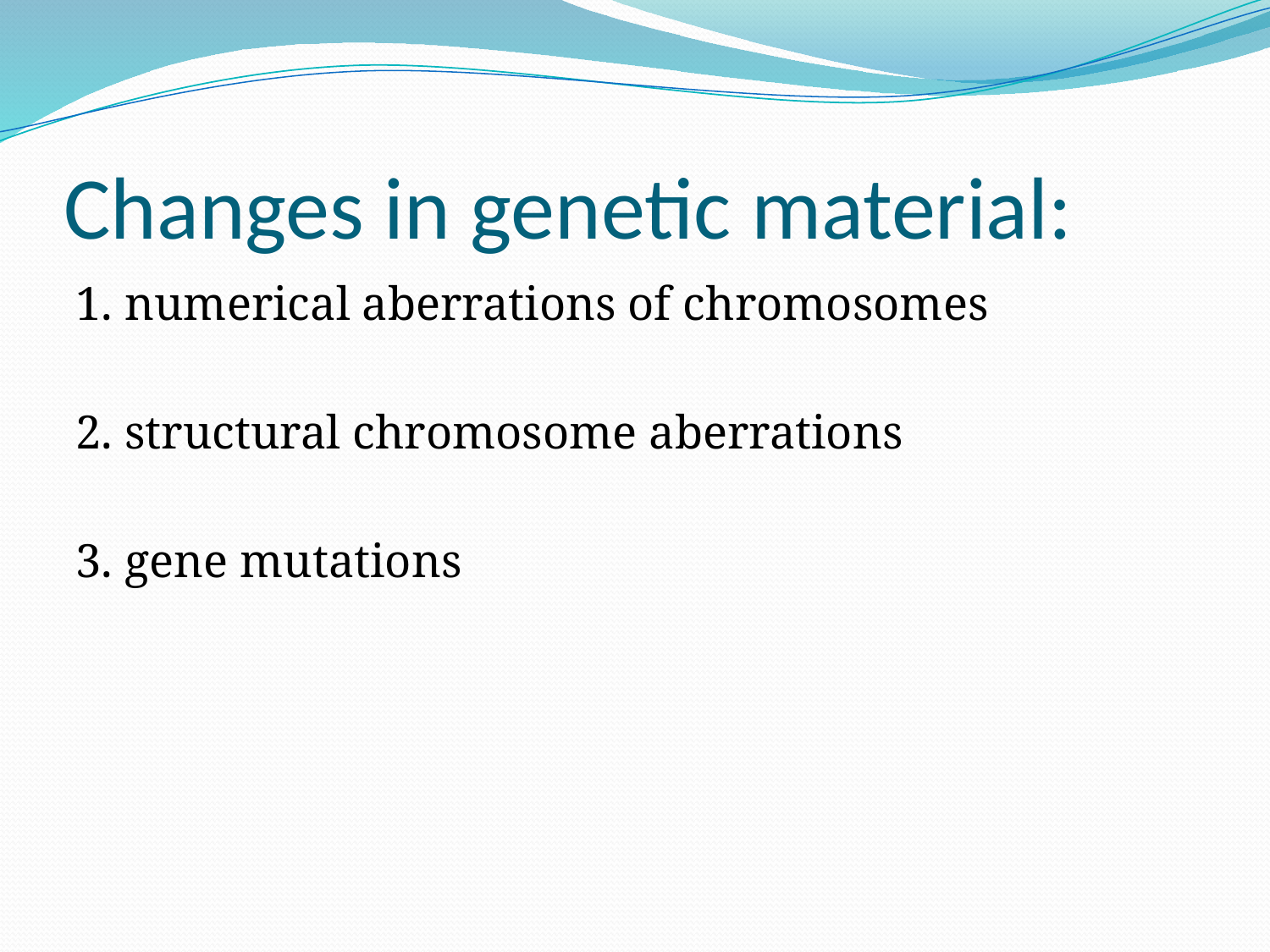

# Changes in genetic material:
1. numerical aberrations of chromosomes

2. structural chromosome aberrations

3. gene mutations